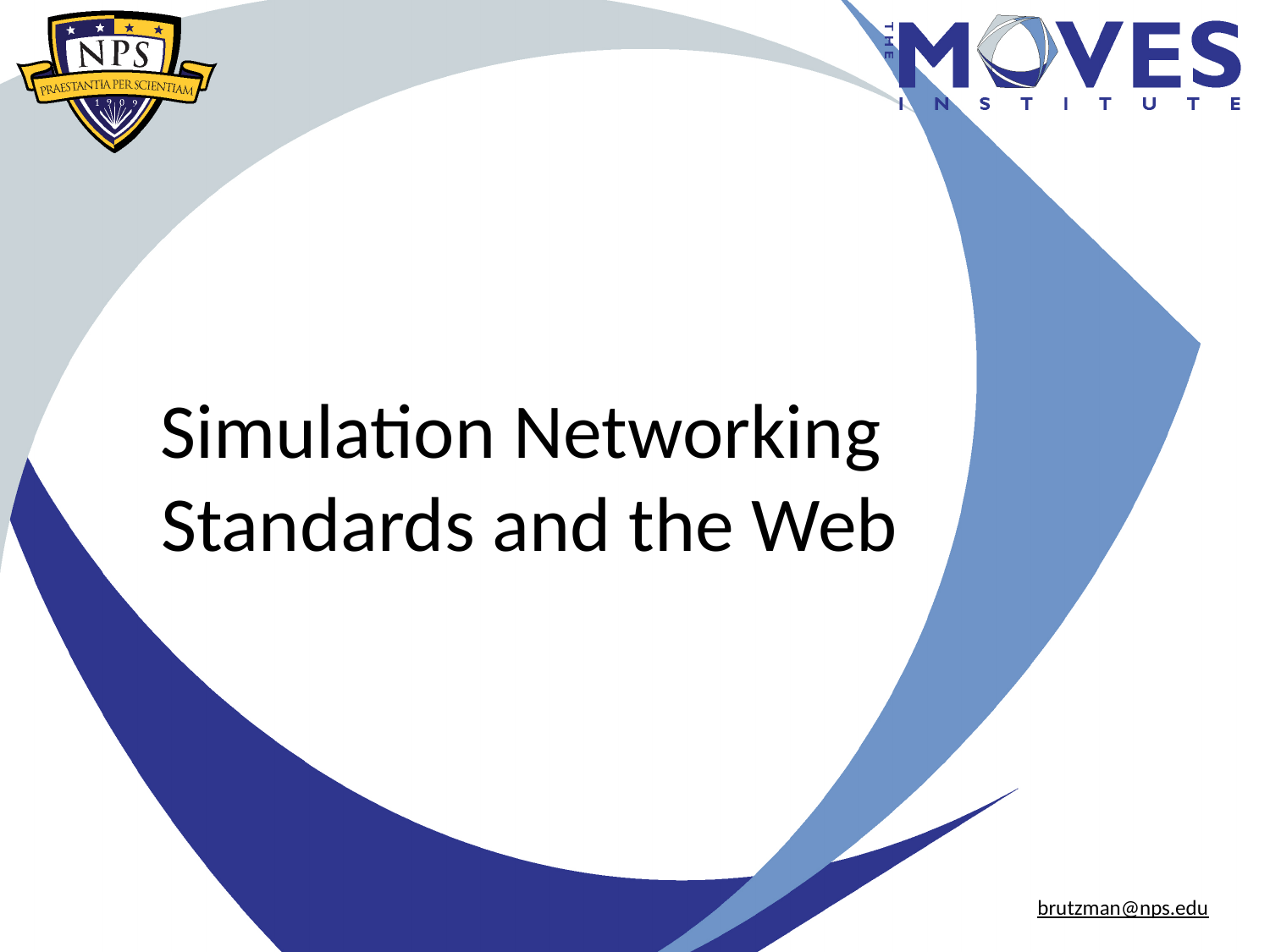

# Simulation Networking Standards and the Web
brutzman@nps.edu